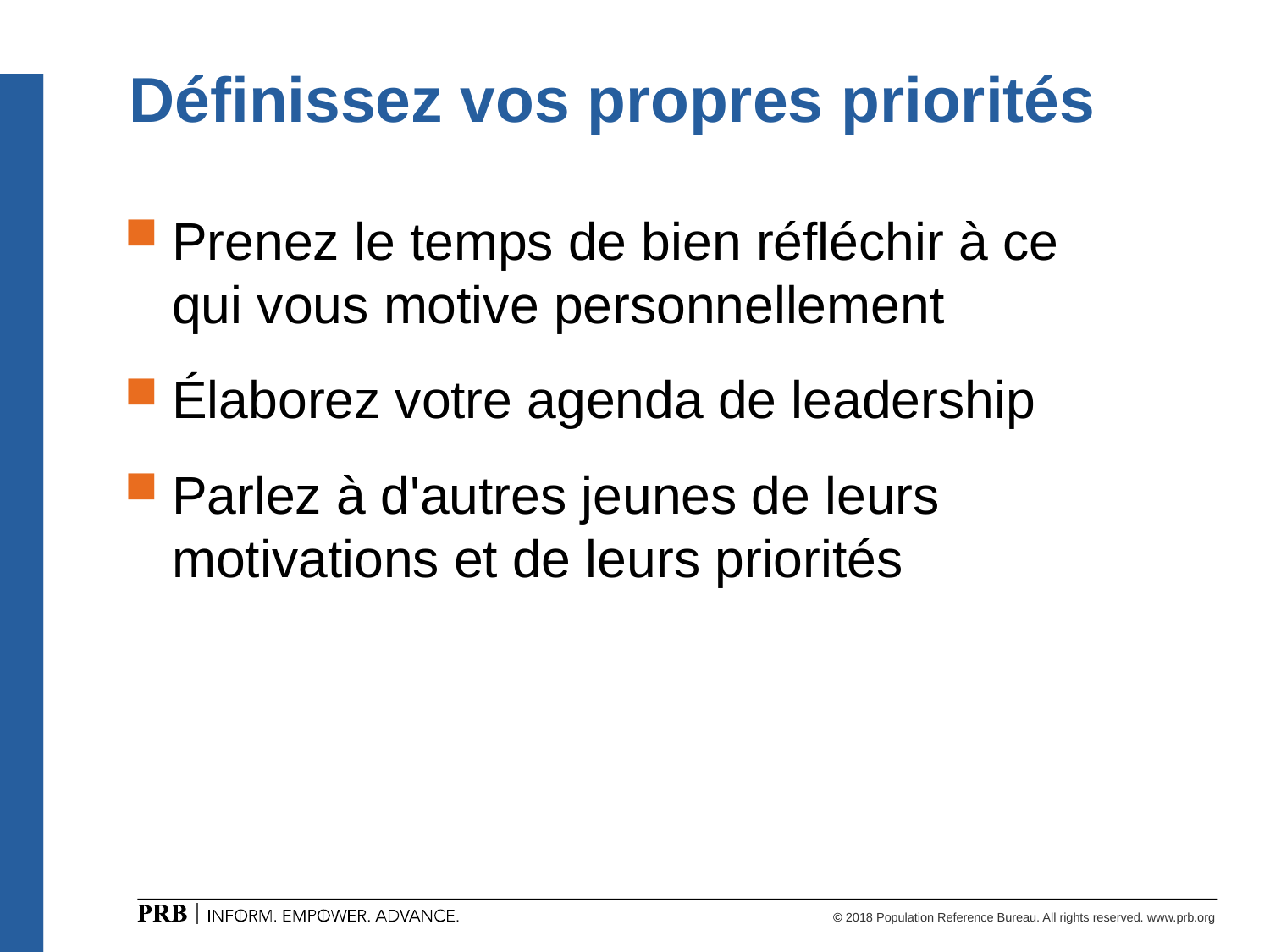

# Définissez vos propres priorités

Prenez le temps de bien réfléchir à ce qui vous motive personnellement
Élaborez votre agenda de leadership
Parlez à d'autres jeunes de leurs motivations et de leurs priorités